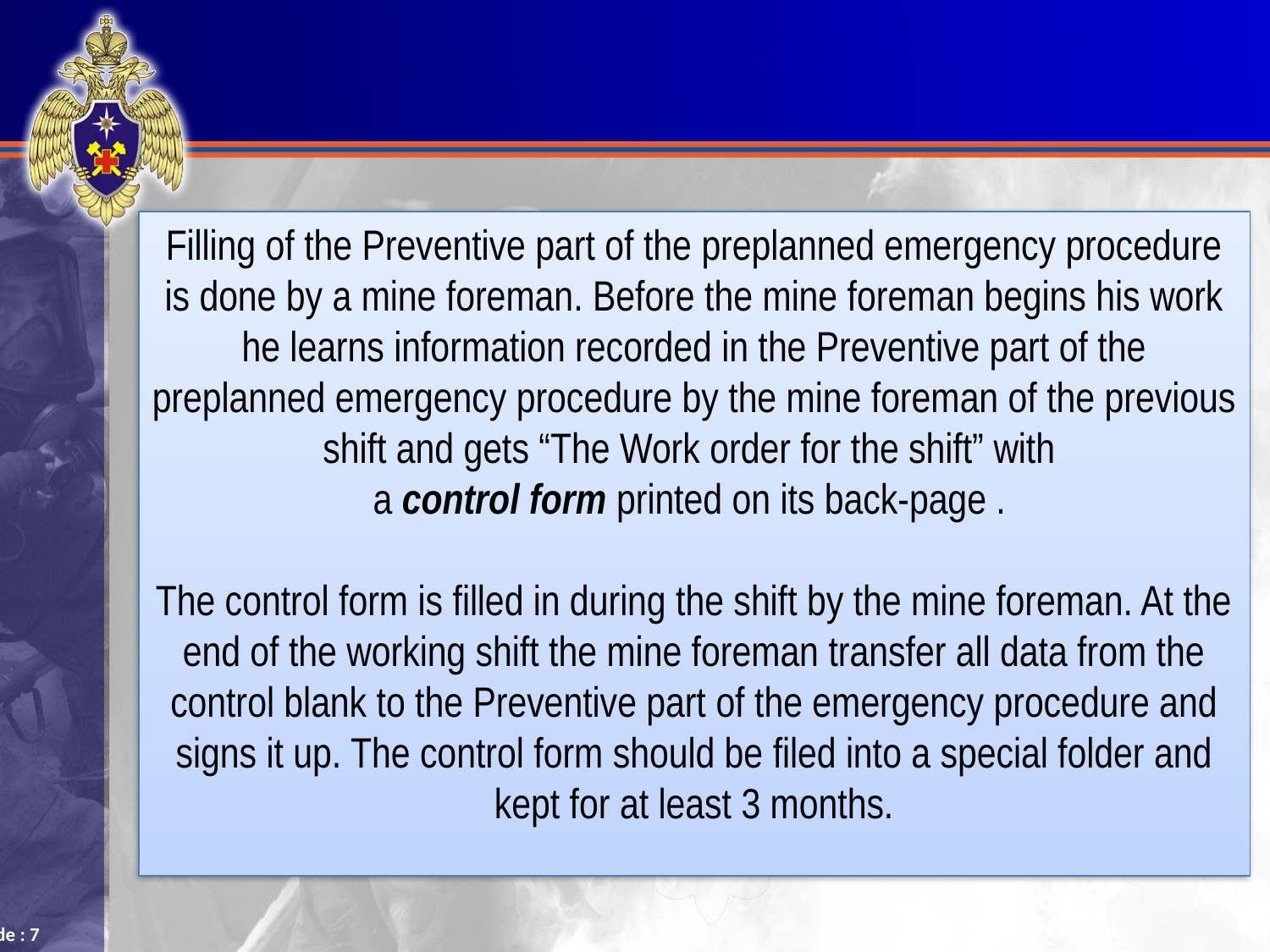

# Filling of the Preventive part of the preplanned emergency procedure is done by a mine foreman. Before the mine foreman begins his work he learns information recorded in the Preventive part of the preplanned emergency procedure by the mine foreman of the previous shift and gets “The Work order for the shift” with a control form printed on its back-page . The control form is filled in during the shift by the mine foreman. At the end of the working shift the mine foreman transfer all data from the control blank to the Preventive part of the emergency procedure and signs it up. The control form should be filed into a special folder and kept for at least 3 months.

Slide : 7